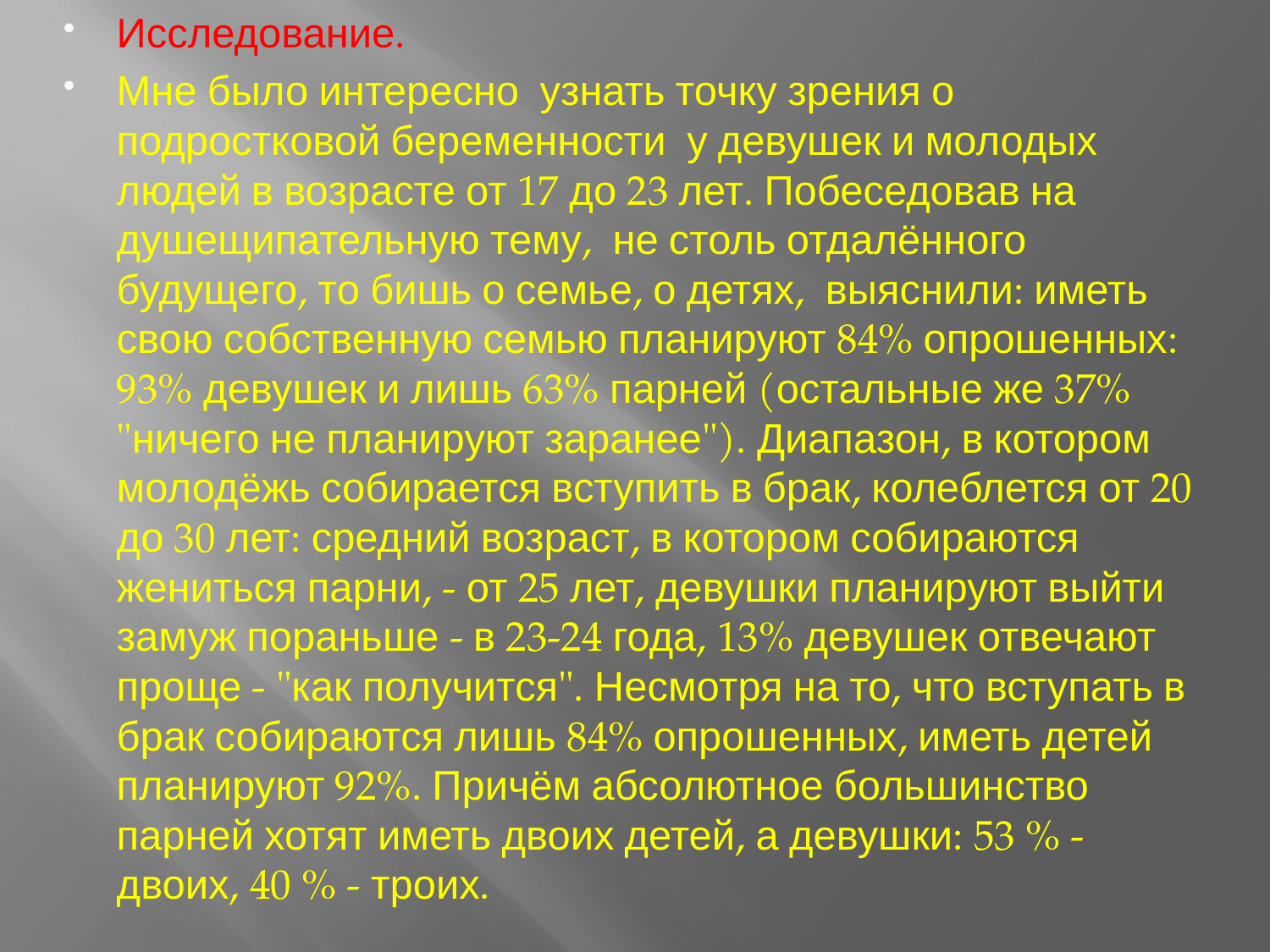

Исследование.
Мне было интересно  узнать точку зрения о подростковой беременности  у девушек и молодых людей в возрасте от 17 до 23 лет. Побеседовав на душещипательную тему,  не столь отдалённого будущего, то бишь о семье, о детях,  выяснили: иметь свою собственную семью планируют 84% опрошенных: 93% девушек и лишь 63% парней (остальные же 37% "ничего не планируют заранее"). Диапазон, в котором молодёжь собирается вступить в брак, колеблется от 20 до 30 лет: средний возраст, в котором собираются жениться парни, - от 25 лет, девушки планируют выйти замуж пораньше - в 23-24 года, 13% девушек отвечают проще - "как получится". Несмотря на то, что вступать в брак собираются лишь 84% опрошенных, иметь детей планируют 92%. Причём абсолютное большинство парней хотят иметь двоих детей, а девушки: 53 % - двоих, 40 % - троих.